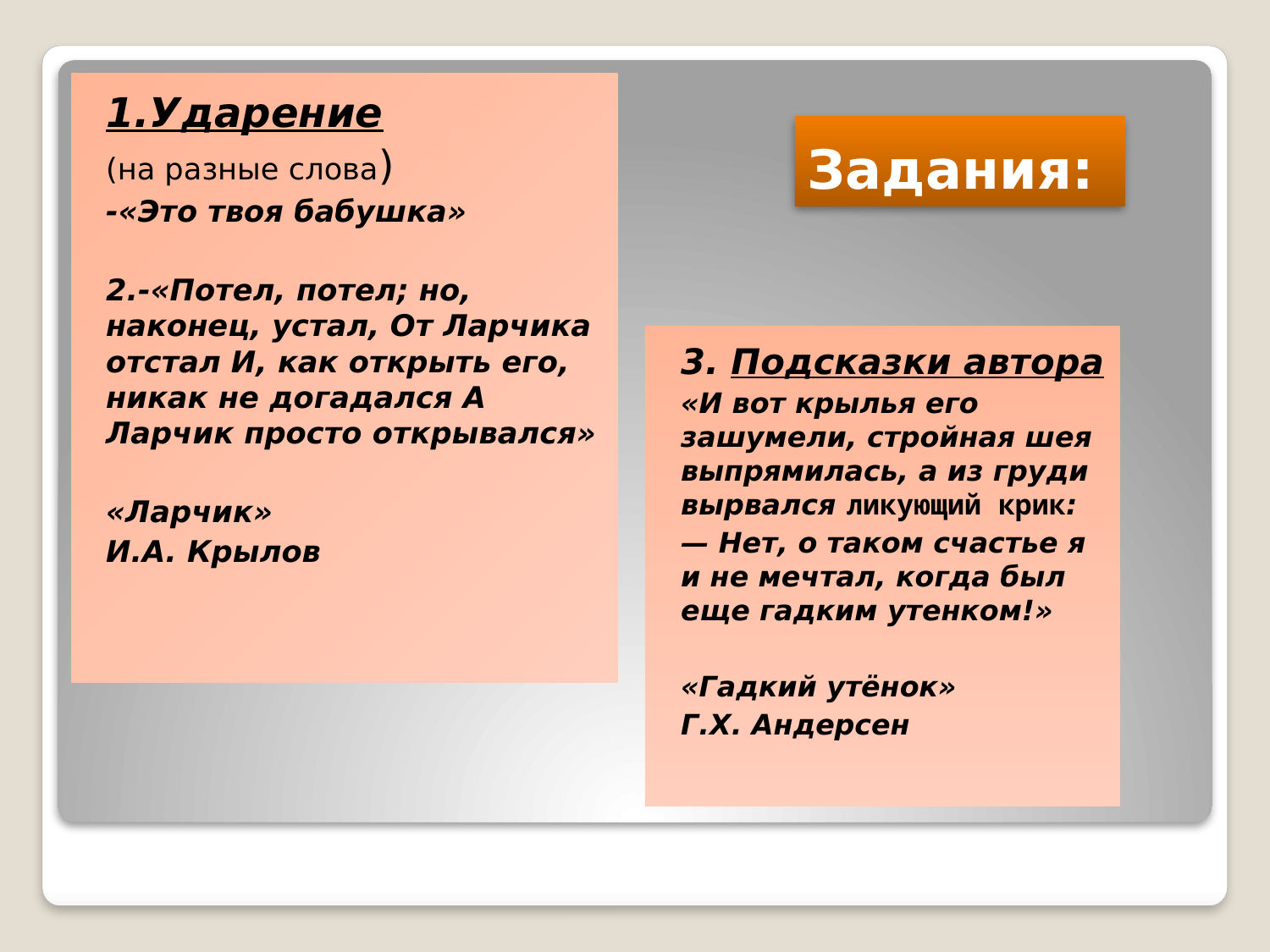

1.Ударение
(на разные слова)
-«Это твоя бабушка»

2.-«Потел, потел; но, наконец, устал, От Ларчика отстал И, как открыть его, никак не догадался А Ларчик просто открывался»

«Ларчик»
И.А. Крылов

# Задания:
3. Подсказки автора
«И вот крылья его зашумели, стройная шея выпрямилась, а из груди вырвался ликующий крик:
— Нет, о таком счастье я и не мечтал, когда был еще гадким утенком!»

«Гадкий утёнок»
Г.Х. Андерсен